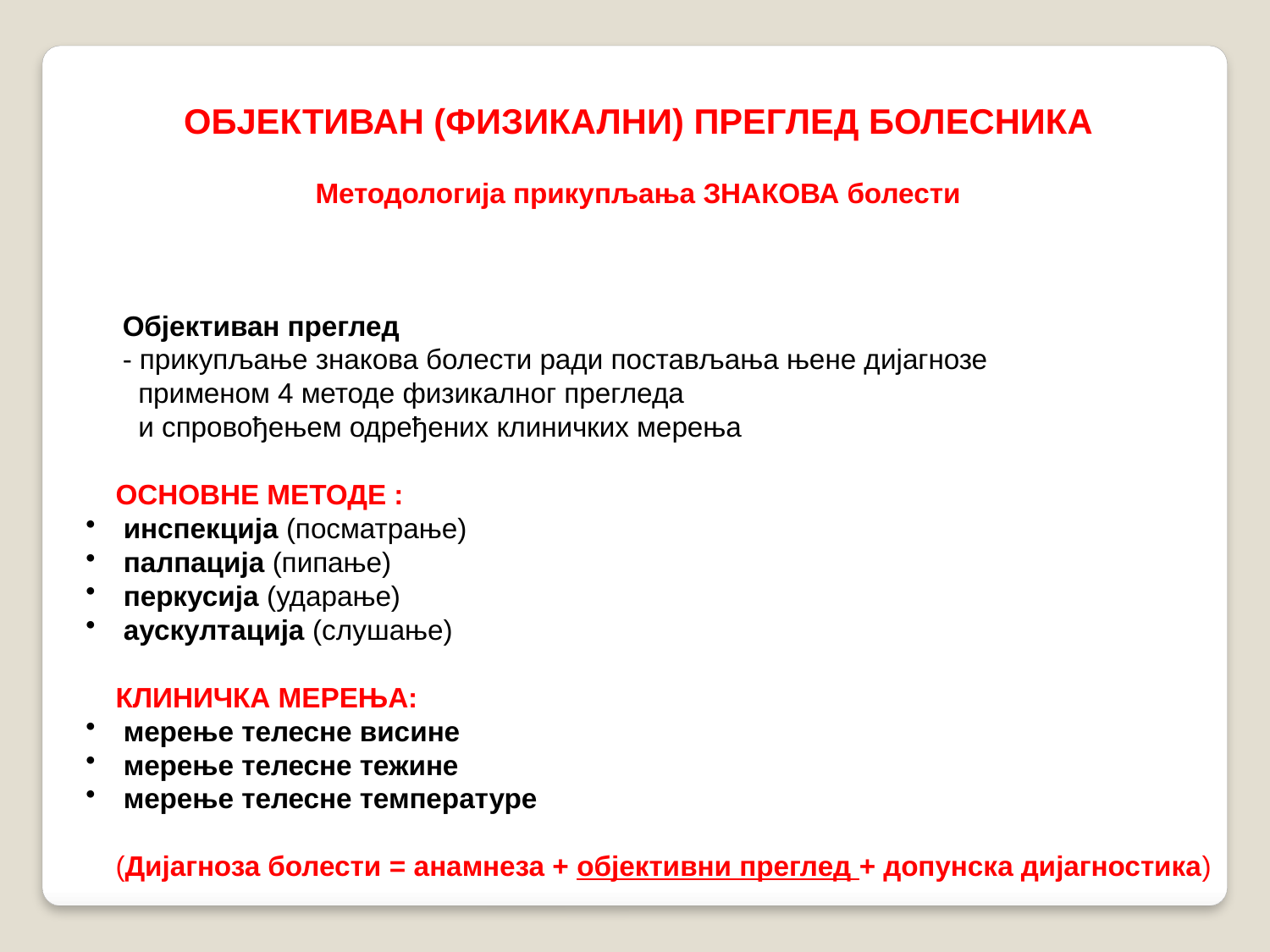

ОБЈЕКТИВАН (ФИЗИКАЛНИ) ПРЕГЛЕД БОЛЕСНИКА

Методологија прикупљања ЗНАКОВА болести
         Објективан преглед
         - прикупљање знакова болести ради постављања њене дијагнозе
           применом 4 методе физикалног прегледа
           и спровођењем одређених клиничких мерења

ОСНОВНЕ МЕТОДЕ :
 инспекција (посматрање)
 палпација (пипање)
 перкусија (ударање)
 аускултација (слушање)

КЛИНИЧКА МЕРЕЊА:
 мерење телесне висине
 мерење телесне тежине
 мерење телесне температуре

(Дијагноза болести = анамнеза + објективни преглед + допунска дијагностика)